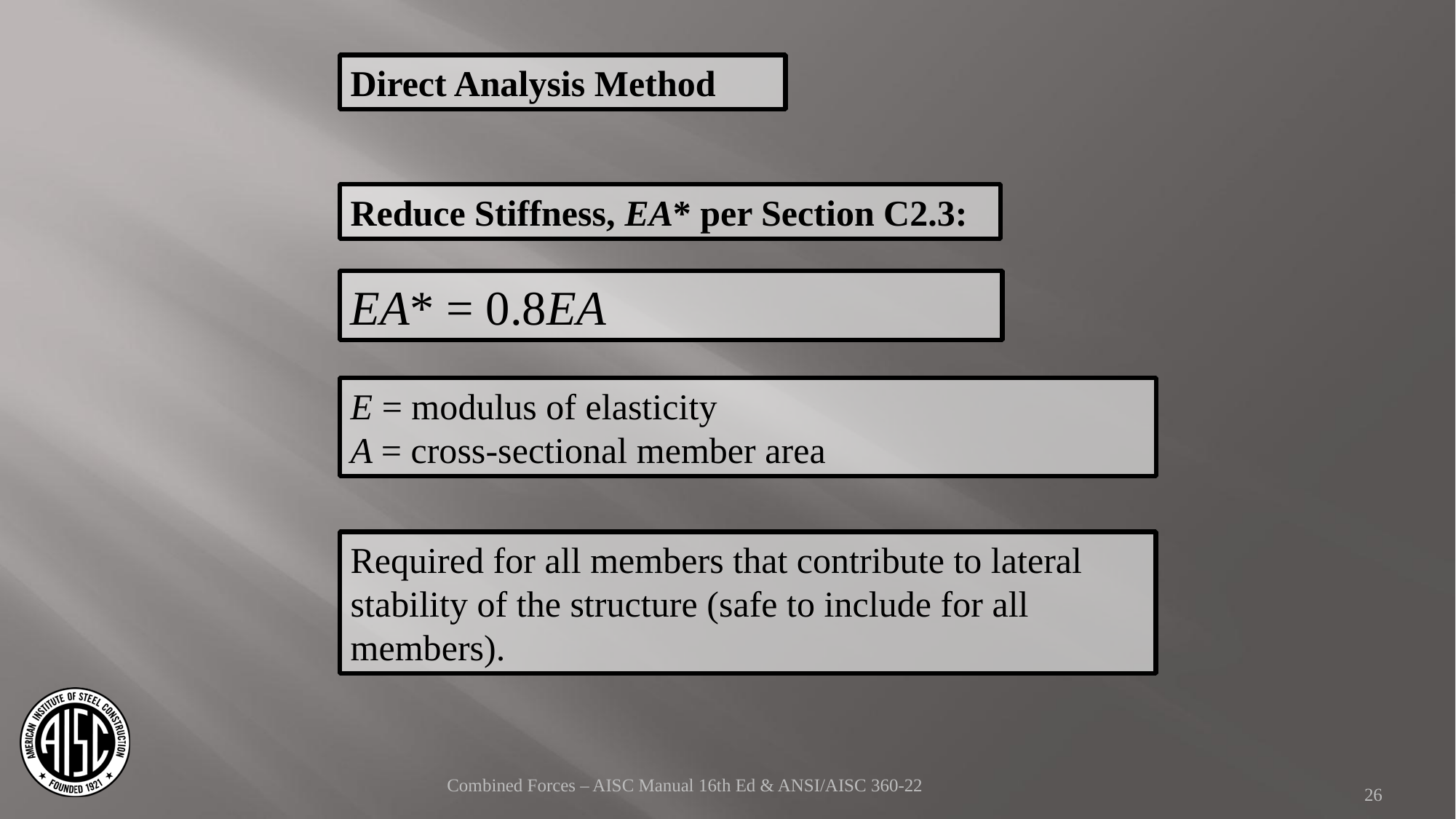

Direct Analysis Method
Reduce Stiffness, EA* per Section C2.3:
EA* = 0.8EA
E = modulus of elasticity
A = cross-sectional member area
Required for all members that contribute to lateral stability of the structure (safe to include for all members).
Combined Forces – AISC Manual 16th Ed & ANSI/AISC 360-22
26